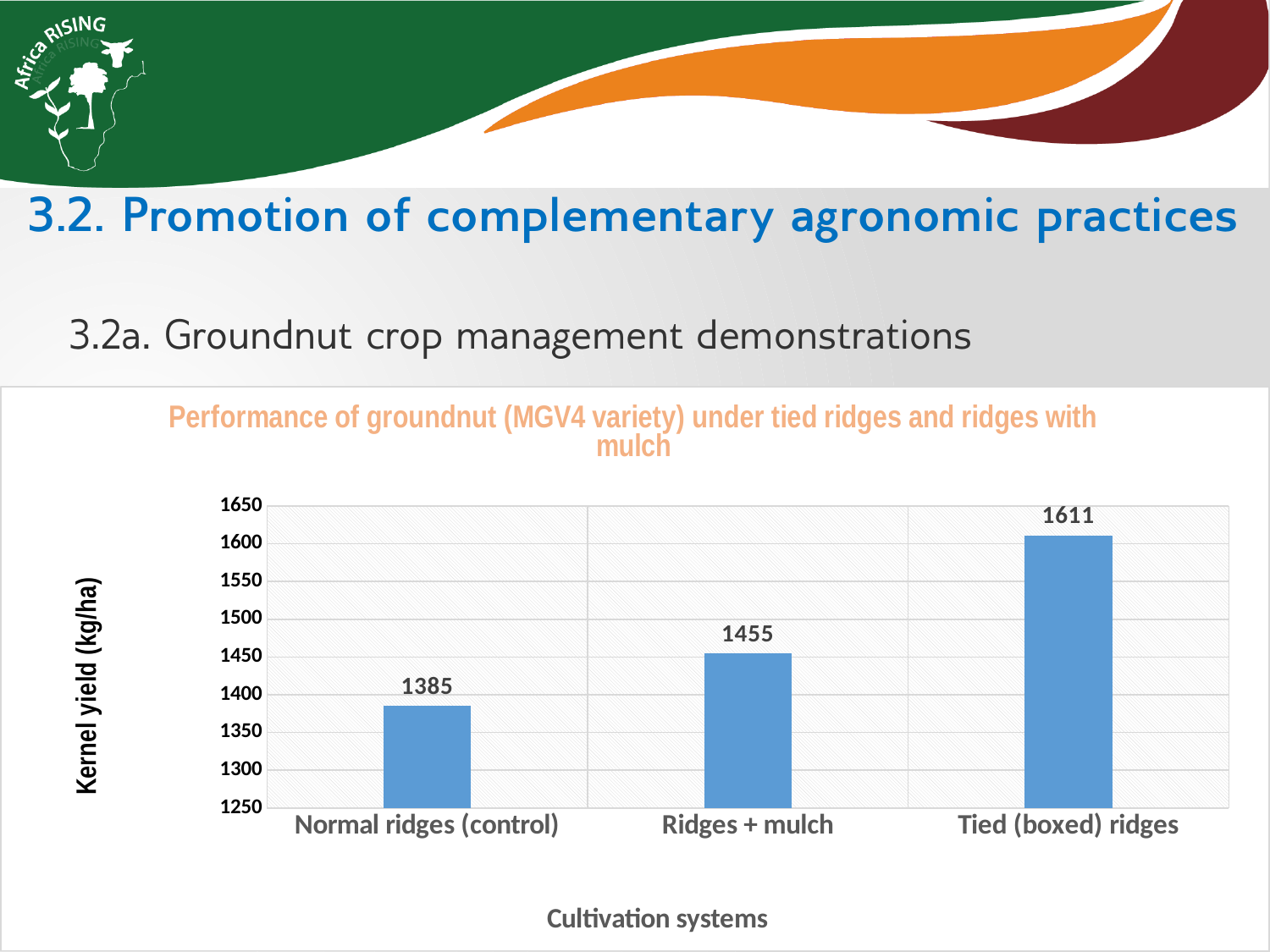

3.2. Promotion of complementary agronomic practices
3.2a. Groundnut crop management demonstrations

### Chart: Performance of groundnut (MGV4 variety) under tied ridges and ridges with mulch

| Category | Yield (kg/ha) |
|---|---|
| Normal ridges (control) | 1385.0 |
| Ridges + mulch | 1455.0 |
| Tied (boxed) ridges | 1611.0 |